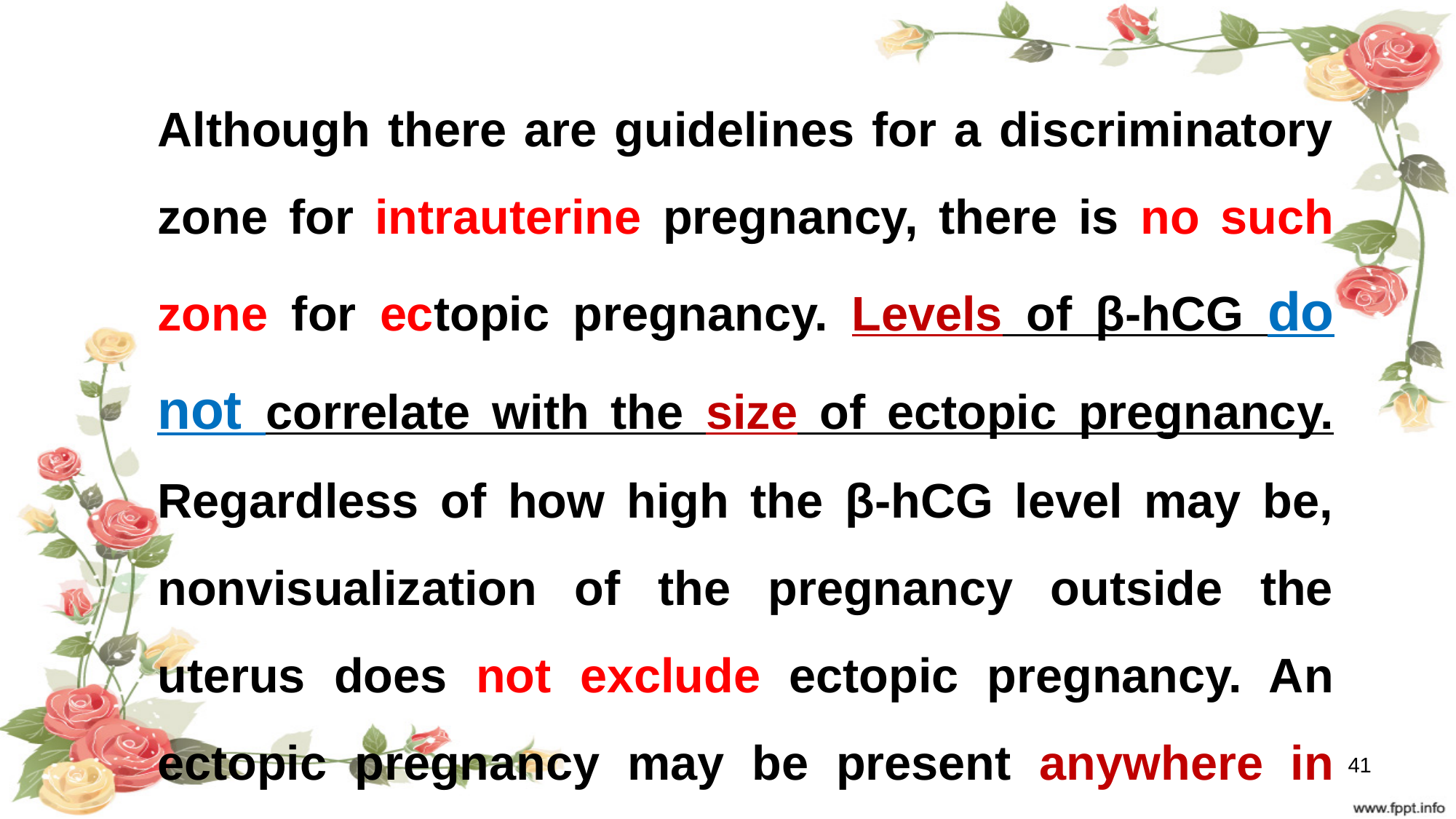

Although there are guidelines for a discriminatory zone for intrauterine pregnancy, there is no such zone for ectopic pregnancy. Levels of β-hCG do not correlate with the size of ectopic pregnancy. Regardless of how high the β-hCG level may be, nonvisualization of the pregnancy outside the uterus does not exclude ectopic pregnancy. An ectopic pregnancy may be present anywhere in the abdominal cavity, making ultrasonographic visualization difficult.
41